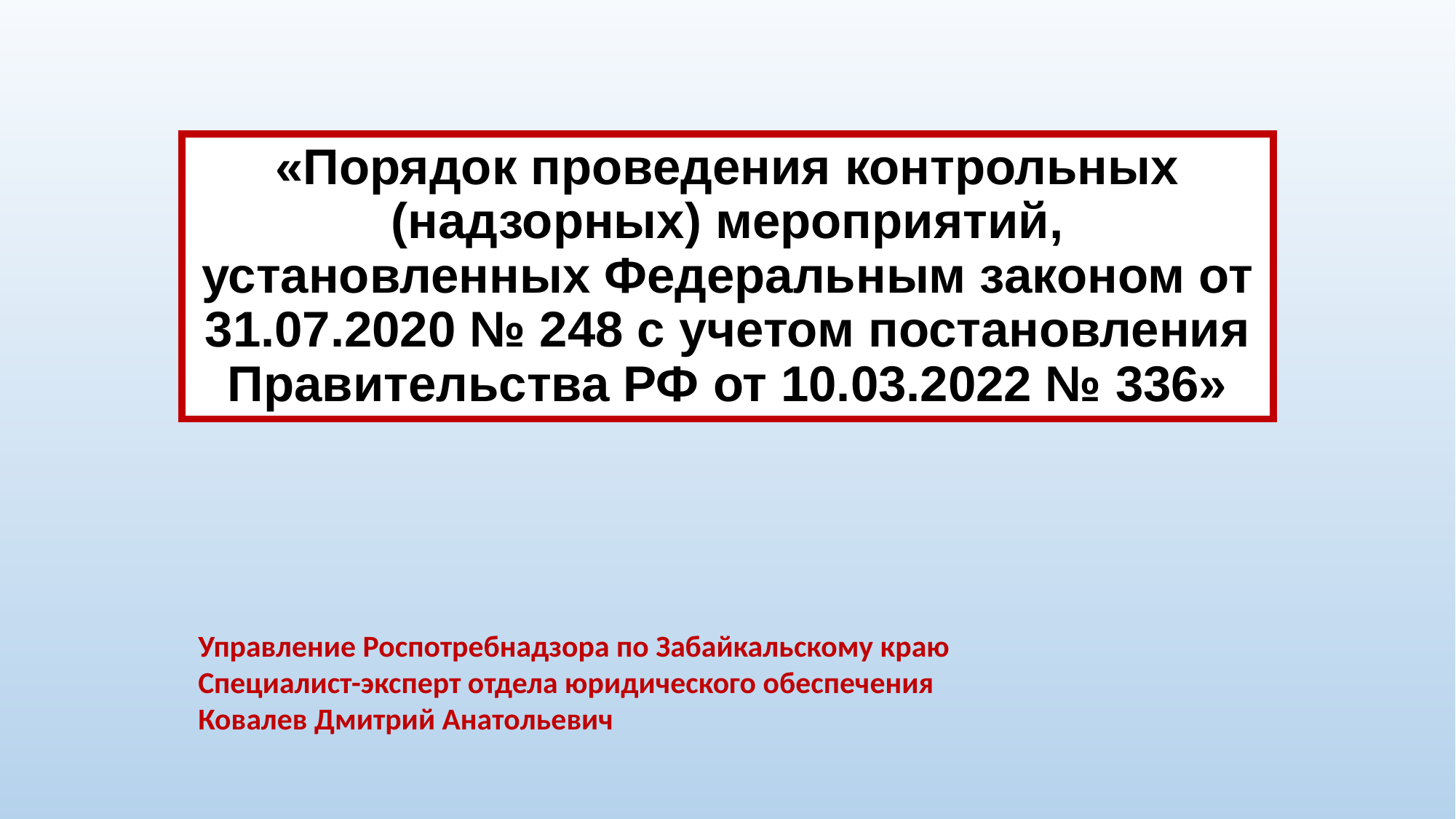

# «Порядок проведения контрольных (надзорных) мероприятий, установленных Федеральным законом от 31.07.2020 № 248 с учетом постановления Правительства РФ от 10.03.2022 № 336»
Управление Роспотребнадзора по Забайкальскому краю
Специалист-эксперт отдела юридического обеспечения
Ковалев Дмитрий Анатольевич